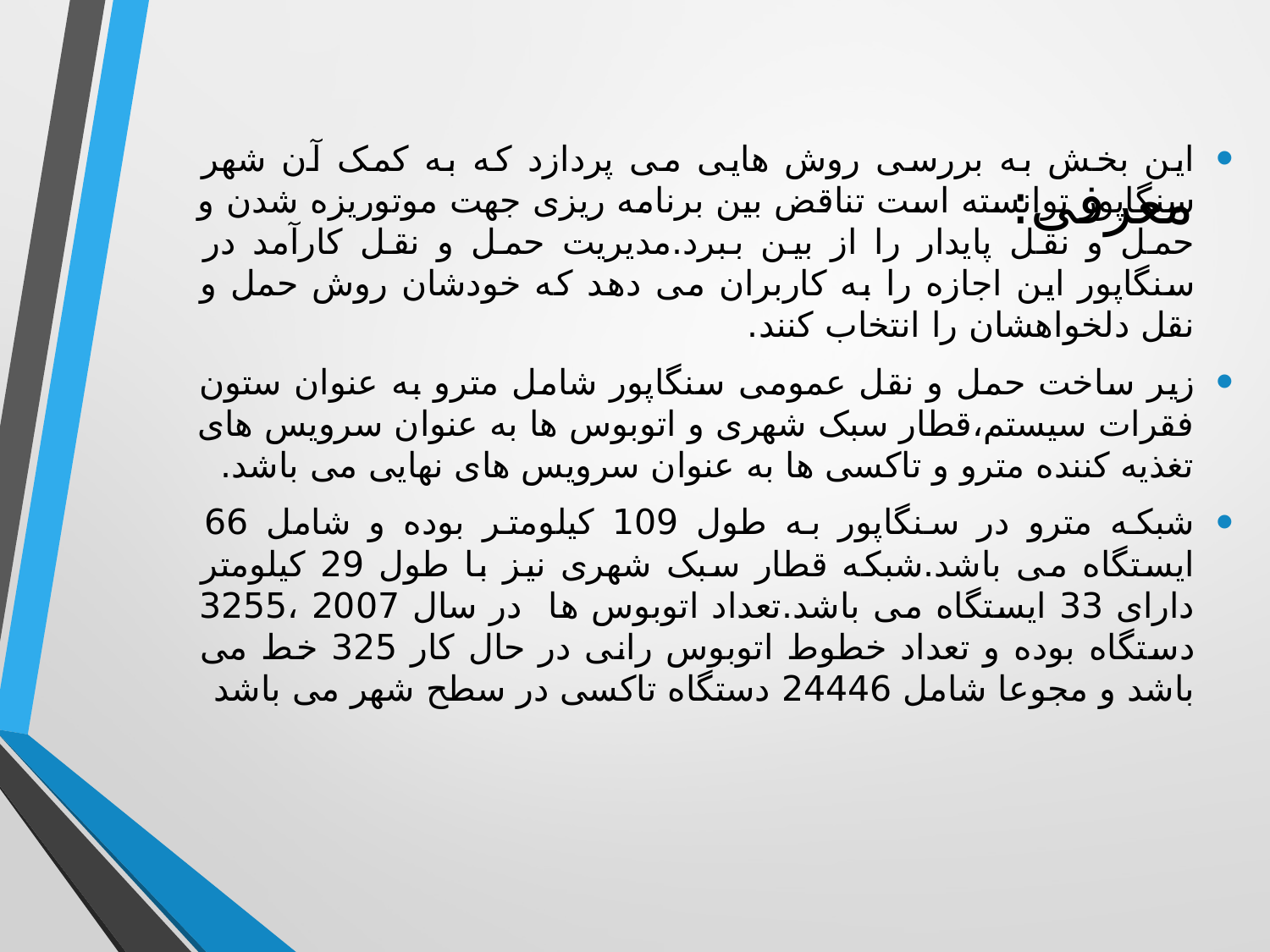

# معرفی:
این بخش به بررسی روش هایی می پردازد که به کمک آن شهر سنگاپور توانسته است تناقض بین برنامه ریزی جهت موتوریزه شدن و حمل و نقل پایدار را از بین ببرد.مدیریت حمل و نقل کارآمد در سنگاپور این اجازه را به کاربران می دهد که خودشان روش حمل و نقل دلخواهشان را انتخاب کنند.
زیر ساخت حمل و نقل عمومی سنگاپور شامل مترو به عنوان ستون فقرات سیستم،قطار سبک شهری و اتوبوس ها به عنوان سرویس های تغذیه کننده مترو و تاکسی ها به عنوان سرویس های نهایی می باشد.
شبکه مترو در سنگاپور به طول 109 کیلومتر بوده و شامل 66 ایستگاه می باشد.شبکه قطار سبک شهری نیز با طول 29 کیلومتر دارای 33 ایستگاه می باشد.تعداد اتوبوس ها  در سال 2007 ،3255 دستگاه بوده و تعداد خطوط اتوبوس رانی در حال کار 325 خط می باشد و مجوعا شامل 24446 دستگاه تاکسی در سطح شهر می باشد